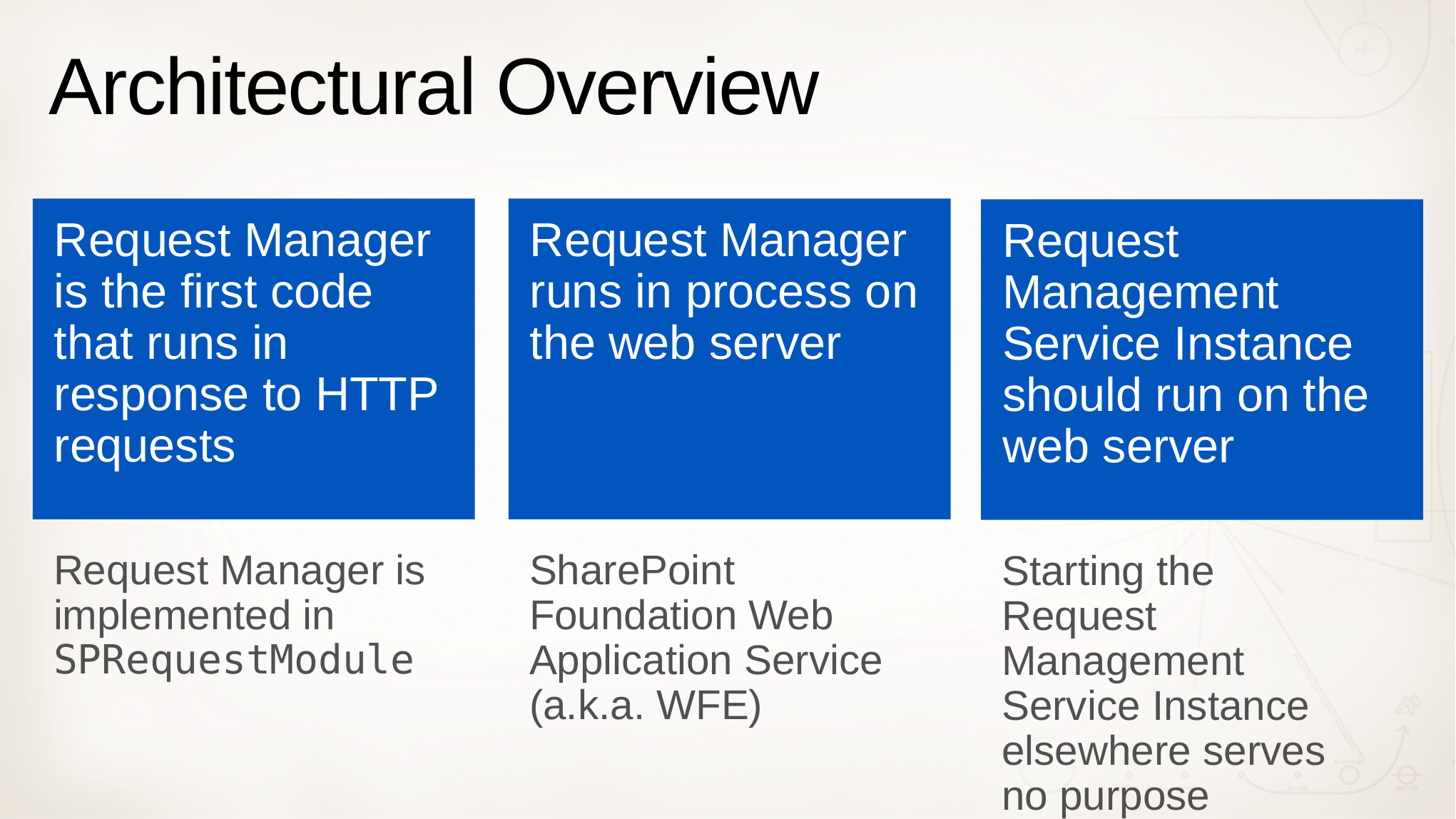

# Architectural Overview
Request Manager is the first code that runs in response to HTTP requests
Request Manager runs in process on the web server
Request Management Service Instance should run on the web server
Request Manager is implemented in SPRequestModule
SharePoint Foundation Web Application Service (a.k.a. WFE)

Starting the Request Management Service Instance elsewhere serves no purpose